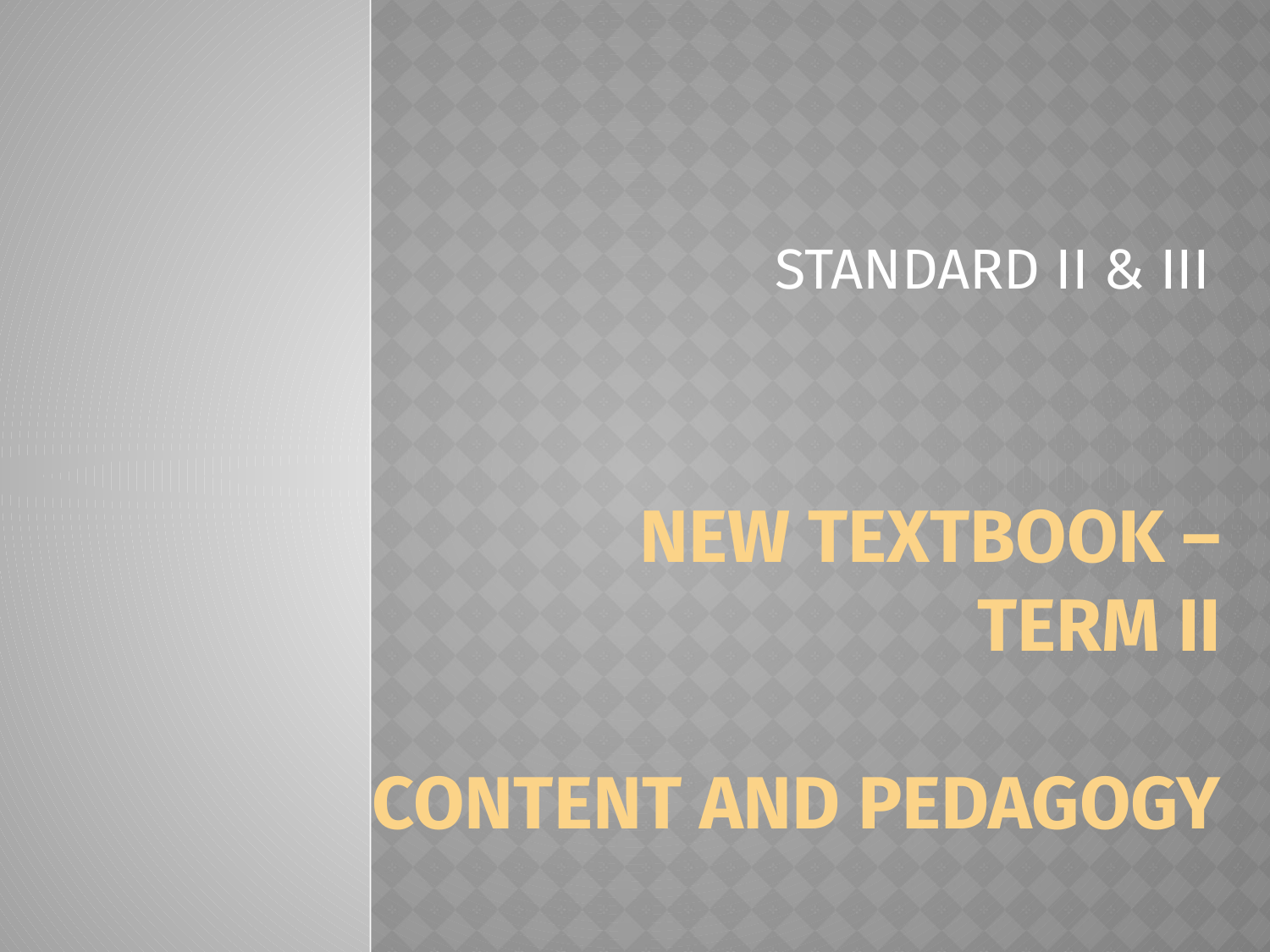

STANDARD II & III
# NEW TEXTBOOK – TERM II Content and pedagogy